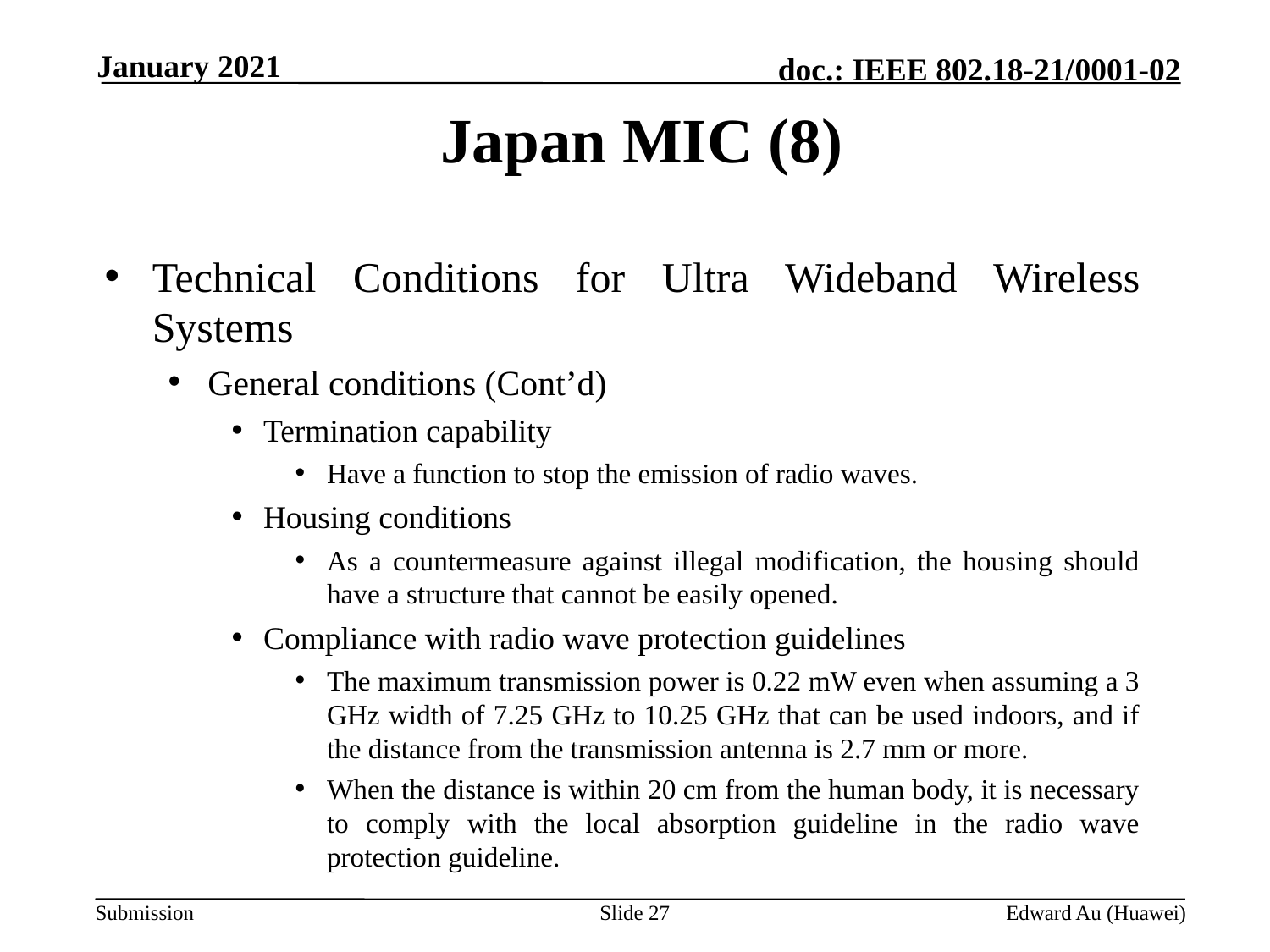

January 2021
# Japan MIC (8)
Technical Conditions for Ultra Wideband Wireless Systems
General conditions (Cont’d)
Termination capability
Have a function to stop the emission of radio waves.
Housing conditions
As a countermeasure against illegal modification, the housing should have a structure that cannot be easily opened.
Compliance with radio wave protection guidelines
The maximum transmission power is 0.22 mW even when assuming a 3 GHz width of 7.25 GHz to 10.25 GHz that can be used indoors, and if the distance from the transmission antenna is 2.7 mm or more.
When the distance is within 20 cm from the human body, it is necessary to comply with the local absorption guideline in the radio wave protection guideline.

Slide 27
Edward Au (Huawei)